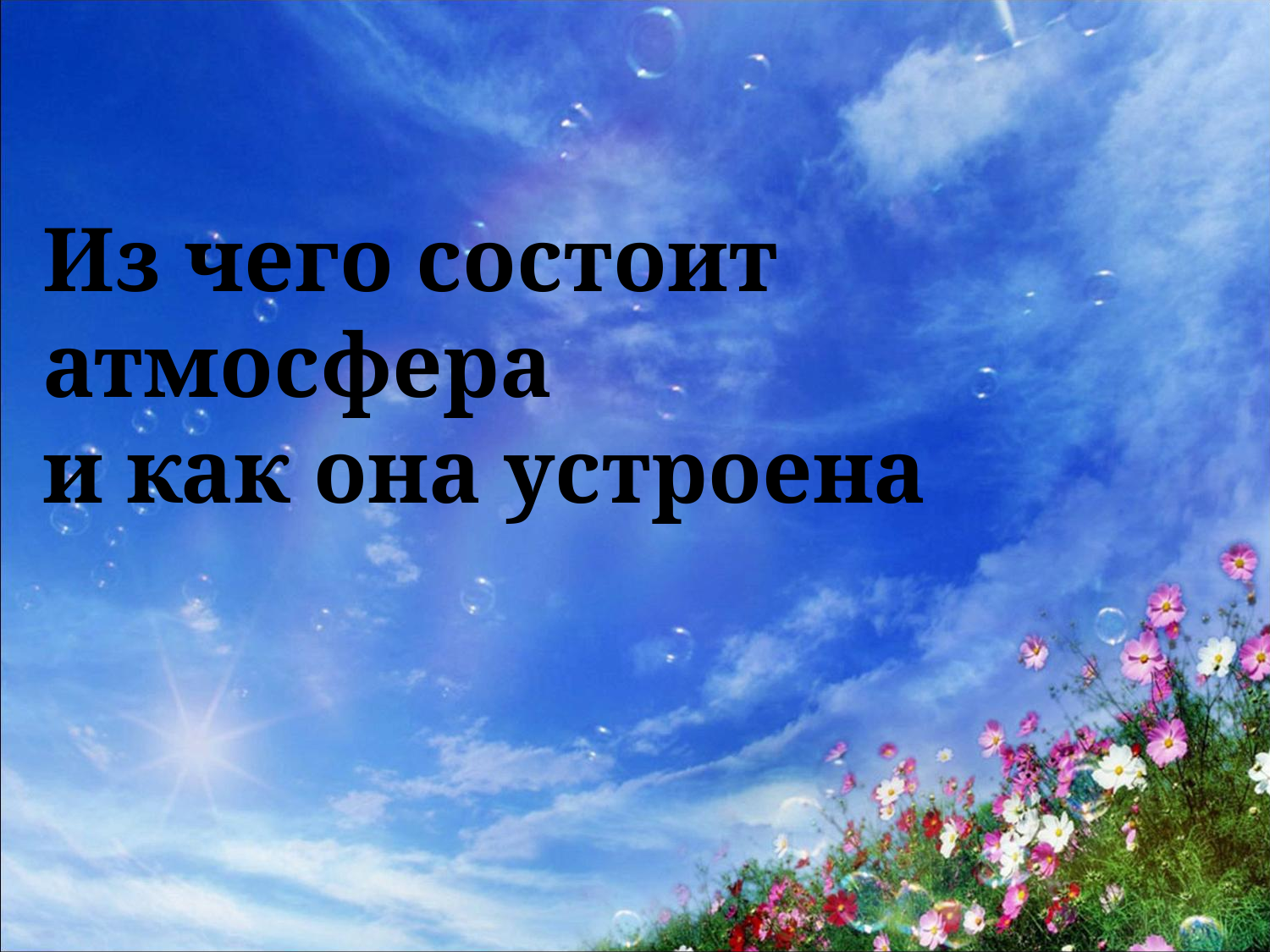

# Из чего состоит атмосфера и как она устроена